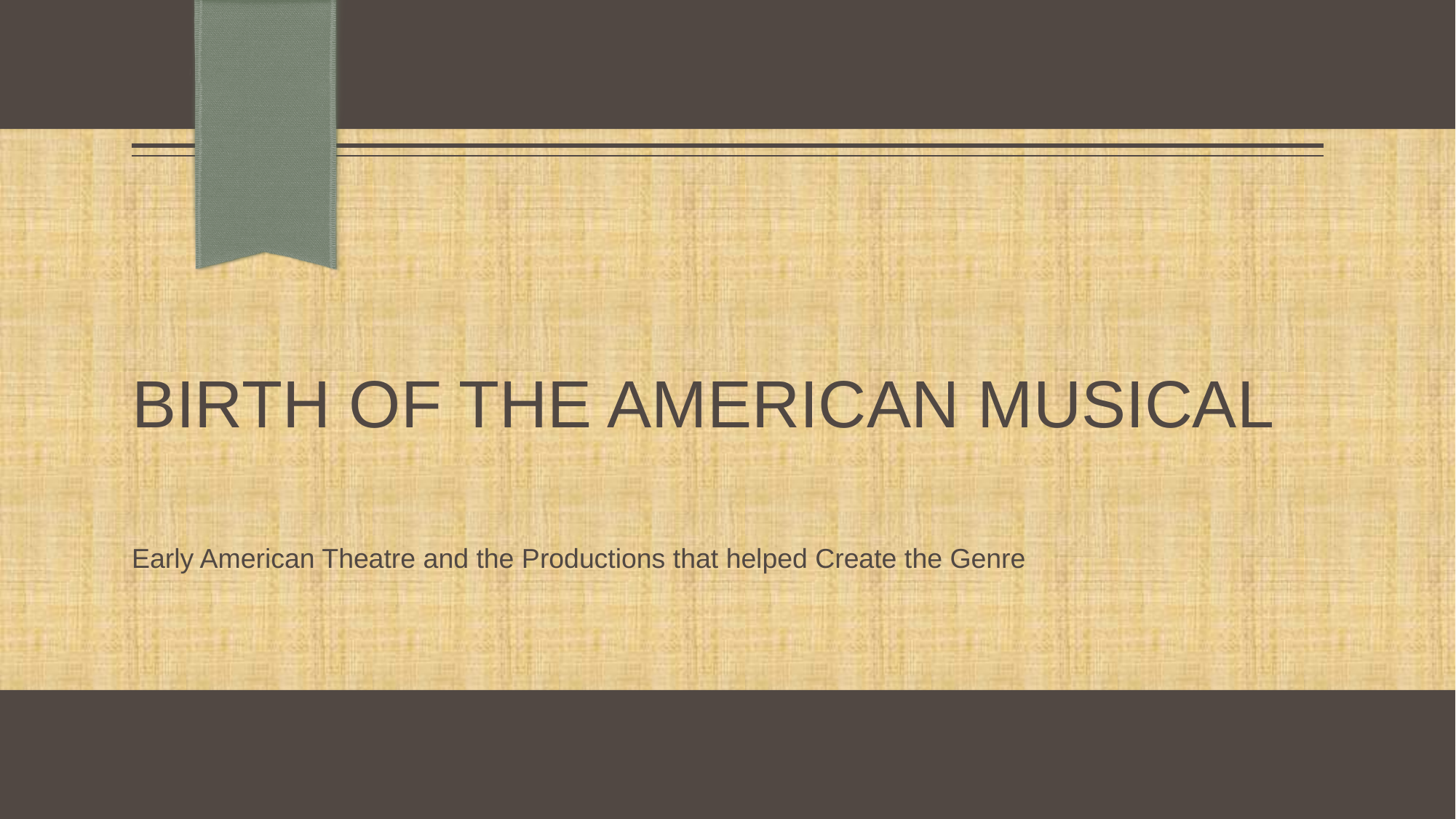

# Birth of the American Musical
Early American Theatre and the Productions that helped Create the Genre